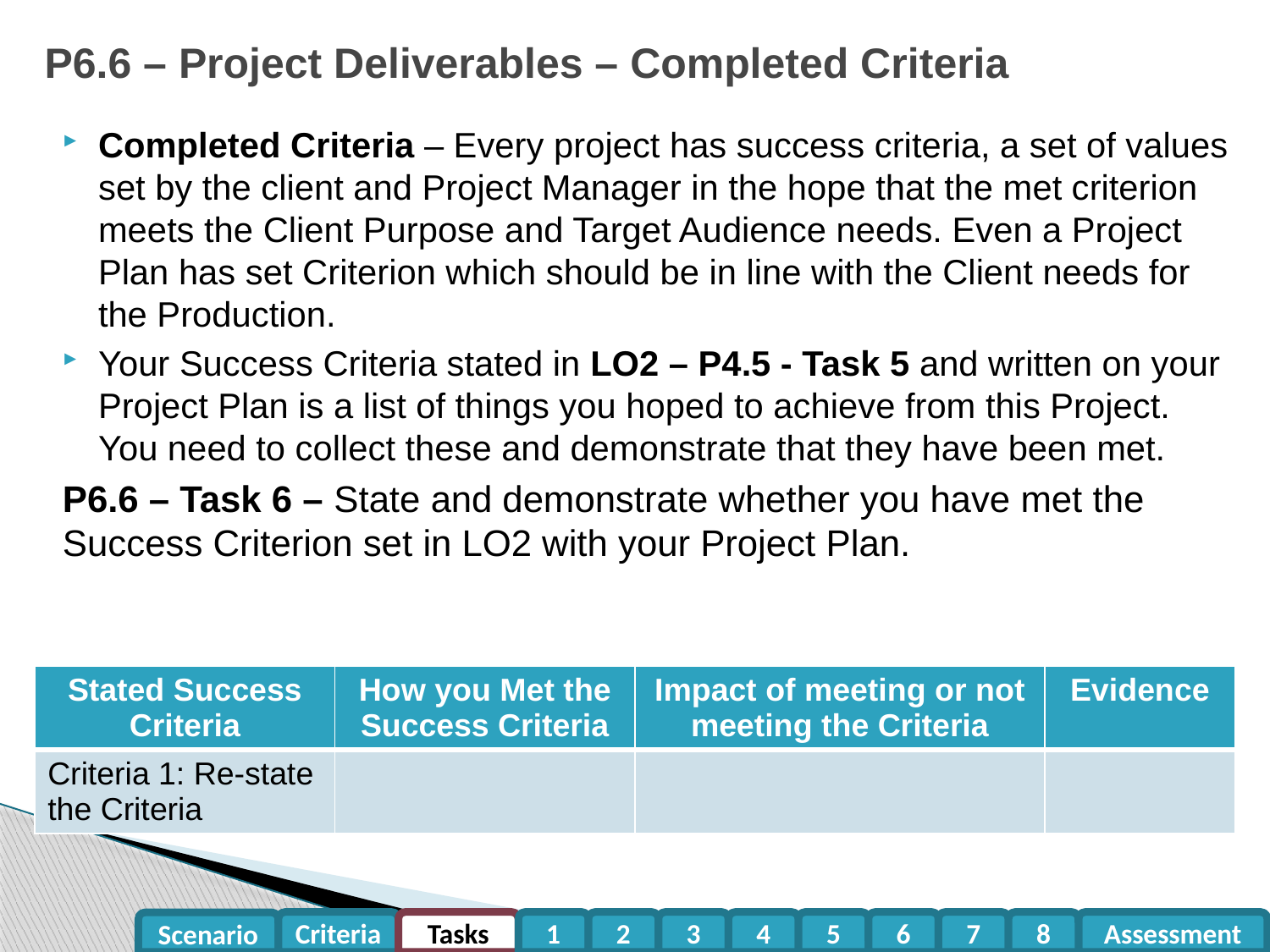

# P6.6 – Project Deliverables – Completed Criteria
Completed Criteria – Every project has success criteria, a set of values set by the client and Project Manager in the hope that the met criterion  meets the Client Purpose and Target Audience needs. Even a Project Plan has set Criterion which should be in line with the Client needs for the Production.
Your Success Criteria stated in LO2 – P4.5 - Task 5 and written on your Project Plan is a list of things you hoped to achieve from this Project. You need to collect these and demonstrate that they have been met.
P6.6 – Task 6 – State and demonstrate whether you have met the Success Criterion set in LO2 with your Project Plan.

| Stated Success Criteria | How you Met the Success Criteria | Impact of meeting or not meeting the Criteria | Evidence |
| --- | --- | --- | --- |
| Criteria 1: Re-state the Criteria |  |  |  |